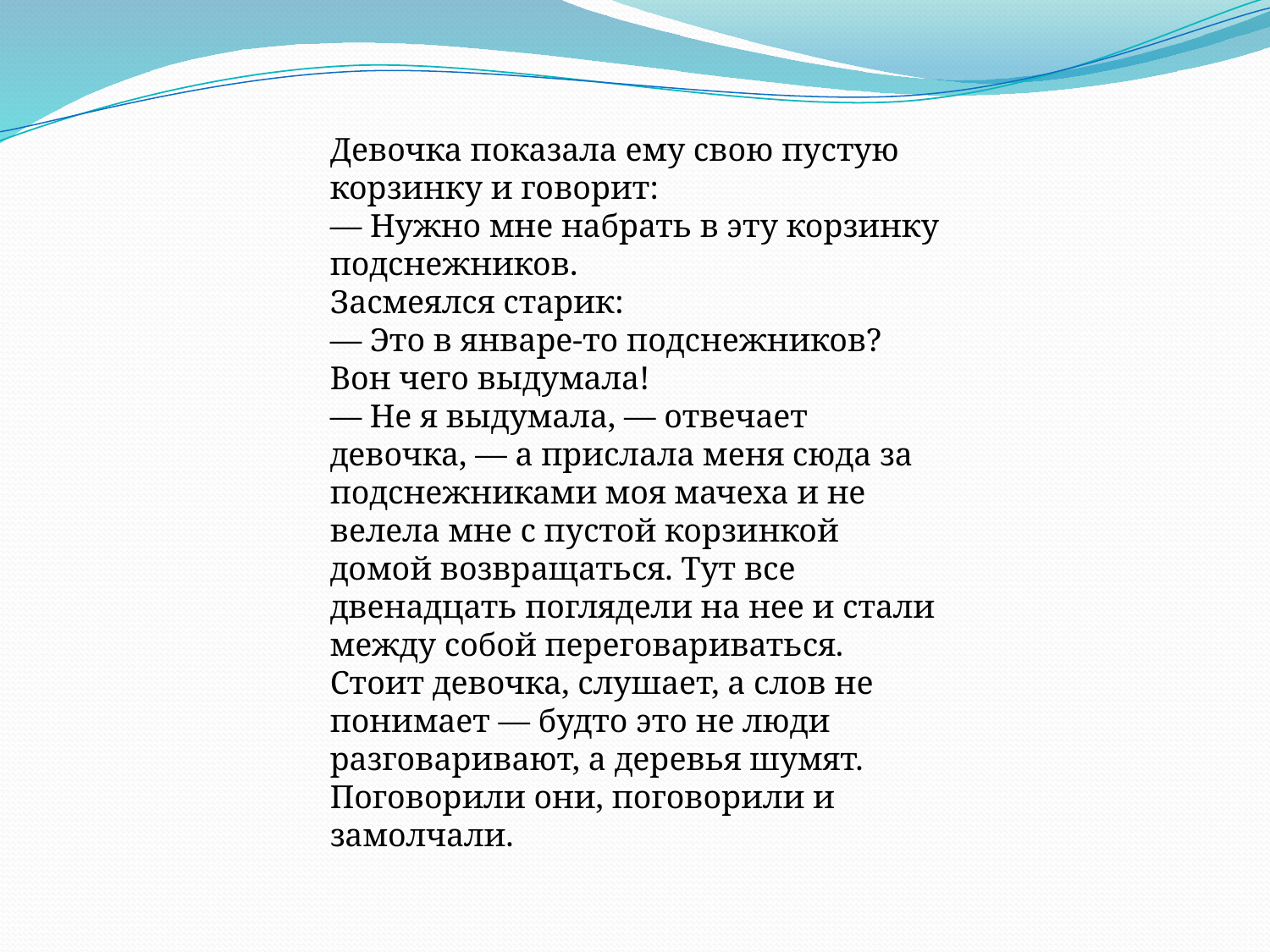

Девочка показала ему свою пустую корзинку и говорит:
— Нужно мне набрать в эту корзинку подснежников.
Засмеялся старик:
— Это в январе-то подснежников? Вон чего выдумала!
— Не я выдумала, — отвечает девочка, — а прислала меня сюда за подснежниками моя мачеха и не велела мне с пустой корзинкой домой возвращаться. Тут все двенадцать поглядели на нее и стали между собой переговариваться.
Стоит девочка, слушает, а слов не понимает — будто это не люди разговаривают, а деревья шумят.
Поговорили они, поговорили и замолчали.